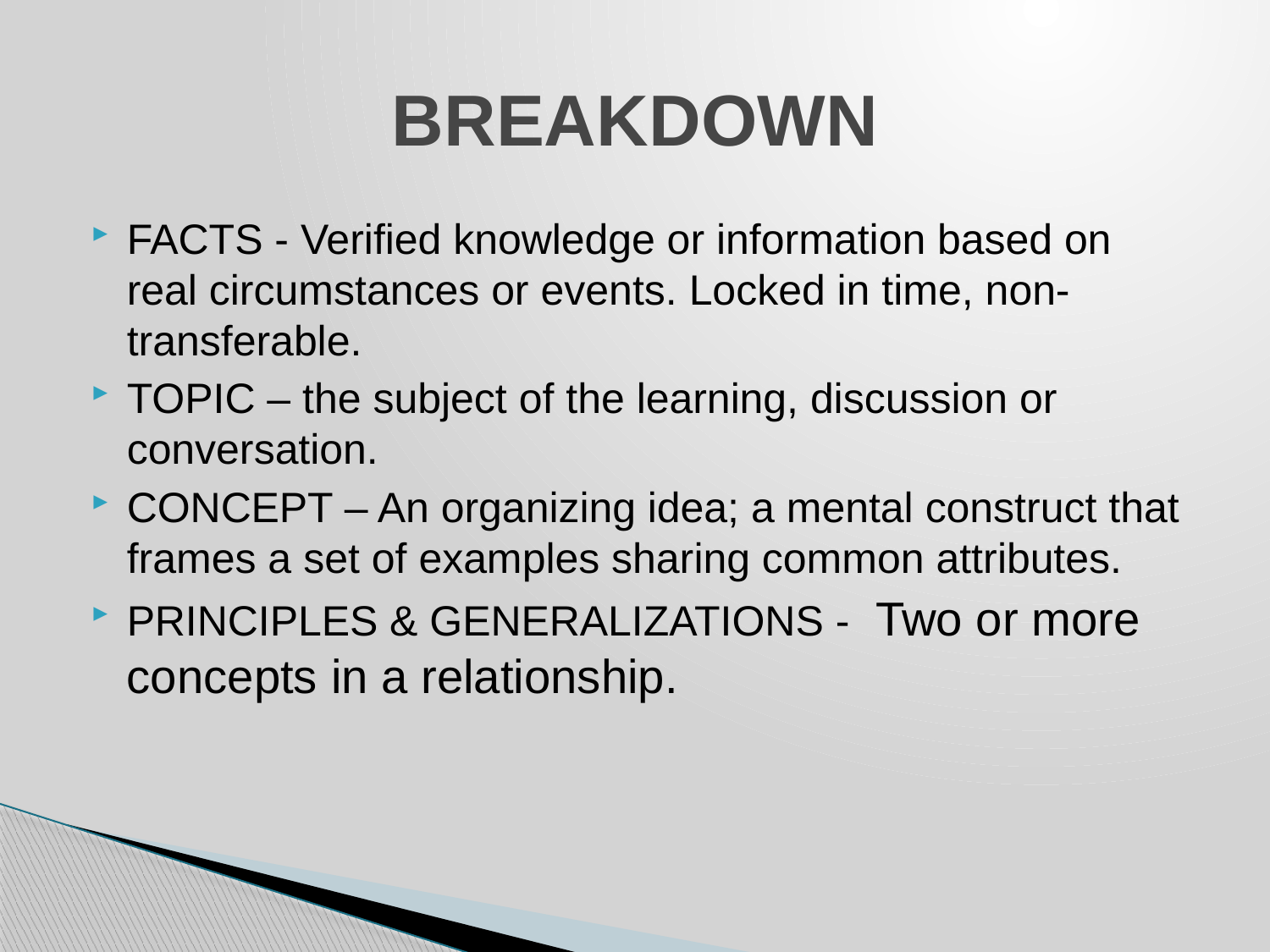

# BREAKDOWN
FACTS - Verified knowledge or information based on real circumstances or events. Locked in time, non-transferable.
TOPIC – the subject of the learning, discussion or conversation.
CONCEPT – An organizing idea; a mental construct that frames a set of examples sharing common attributes.
PRINCIPLES & GENERALIZATIONS -  Two or more concepts in a relationship.